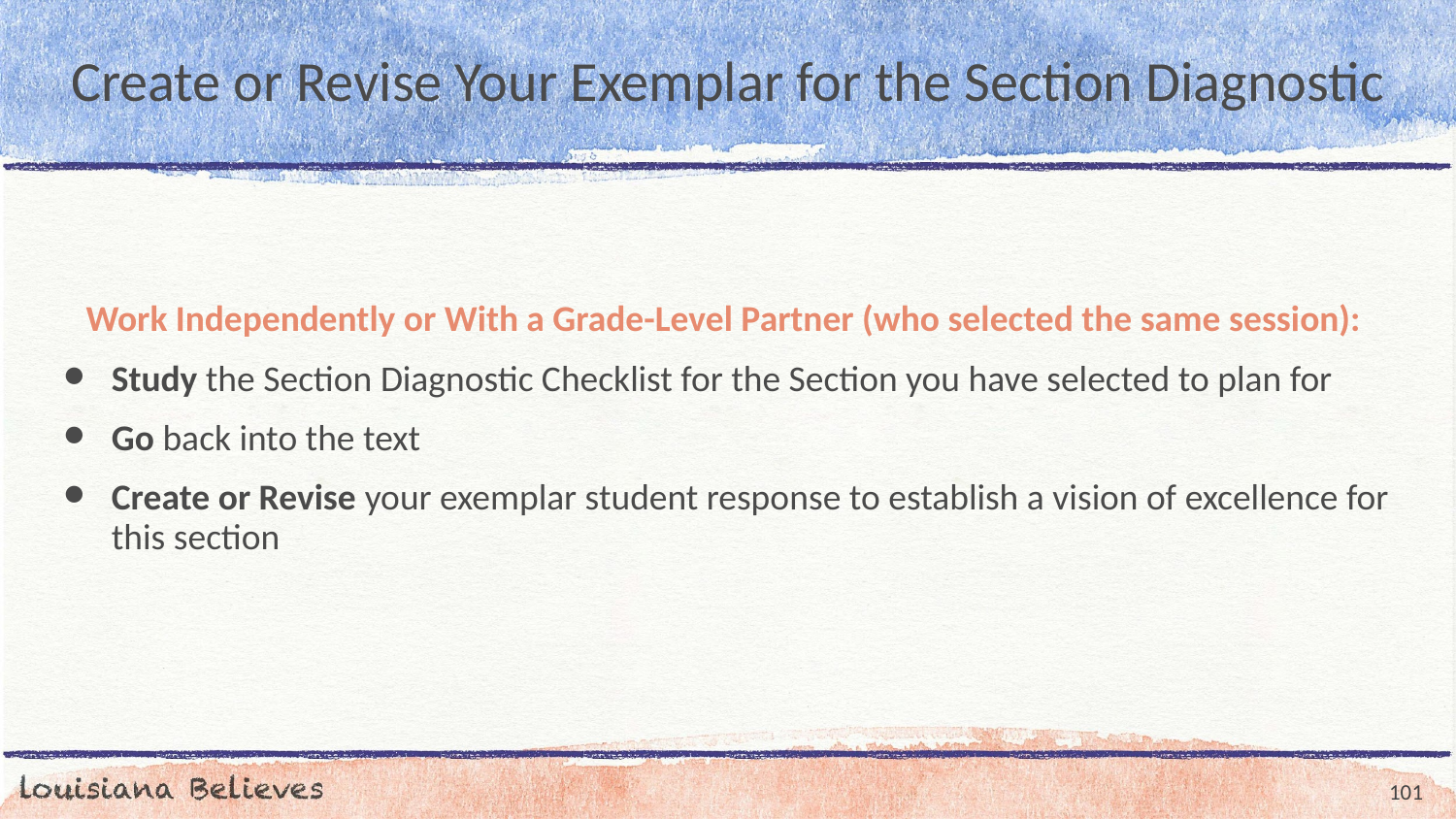

# Create or Revise Your Exemplar for the Section Diagnostic

Work Independently or With a Grade-Level Partner (who selected the same session):
Study the Section Diagnostic Checklist for the Section you have selected to plan for
Go back into the text
Create or Revise your exemplar student response to establish a vision of excellence for this section